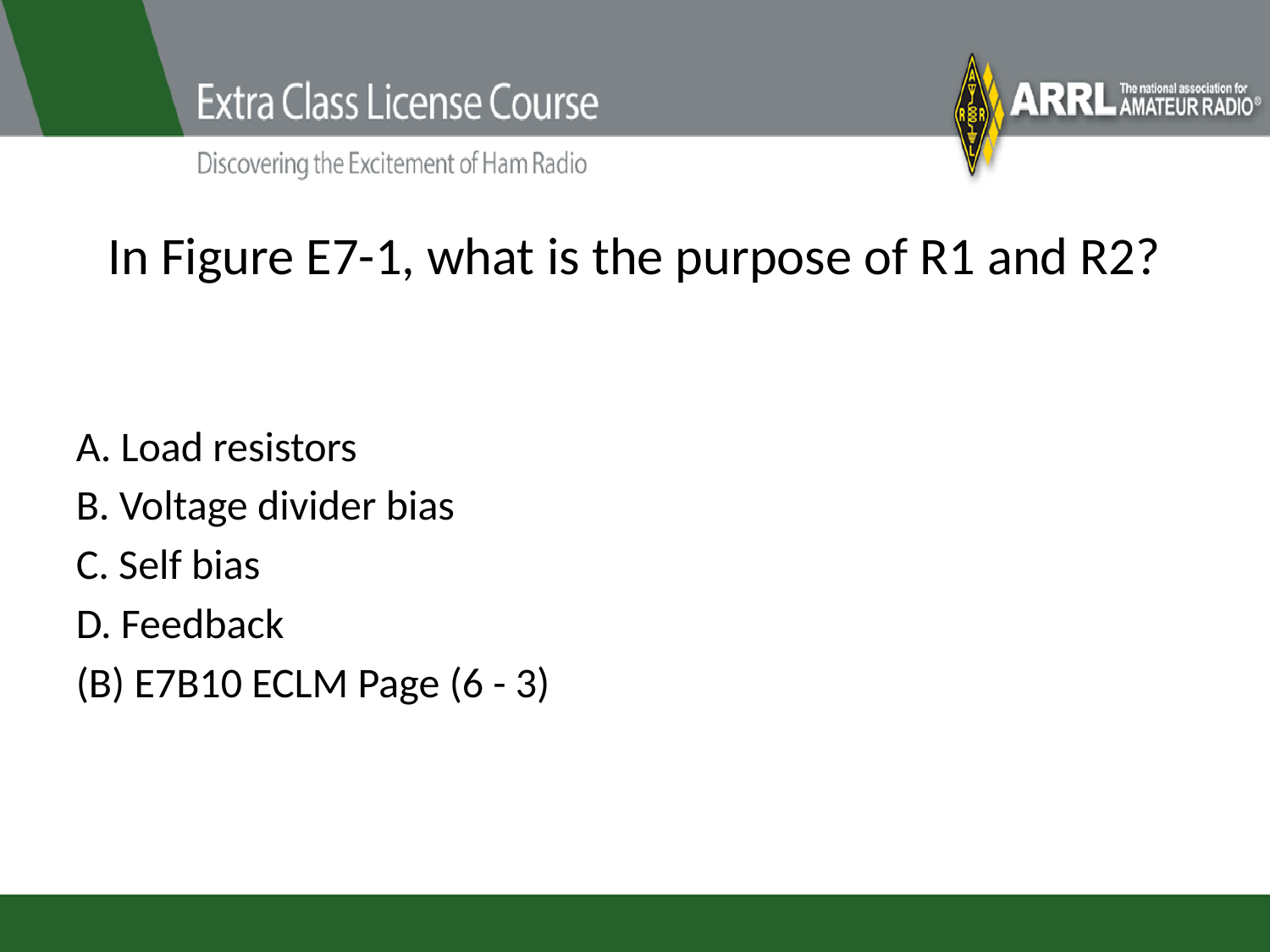

# In Figure E7-1, what is the purpose of R1 and R2?
A. Load resistors
B. Voltage divider bias
C. Self bias
D. Feedback
(B) E7B10 ECLM Page (6 - 3)